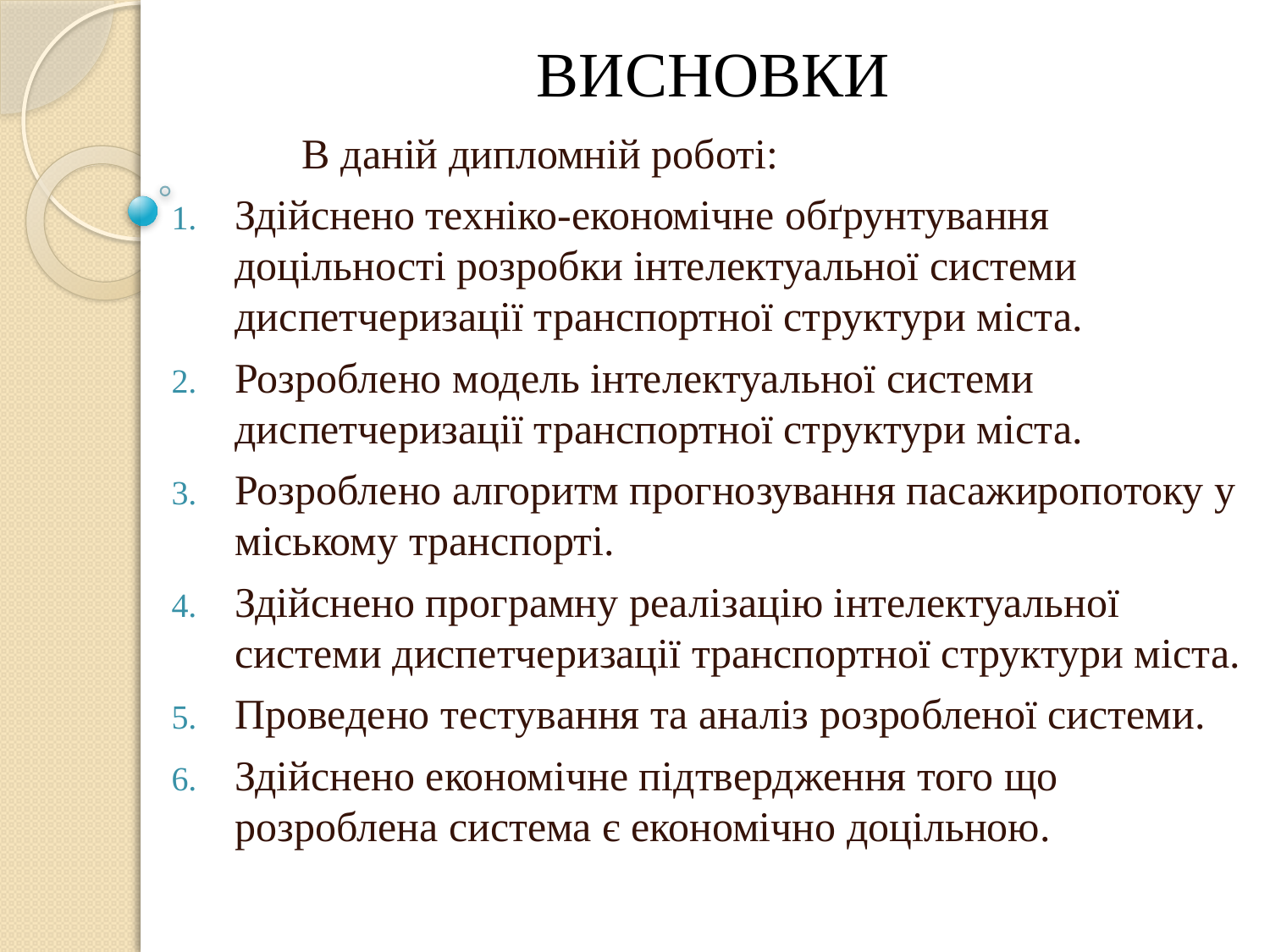

# ВИСНОВКИ
	В даній дипломній роботі:
Здійснено техніко-економічне обґрунтування доцільності розробки інтелектуальної системи диспетчеризації транспортної структури міста.
Розроблено модель інтелектуальної системи диспетчеризації транспортної структури міста.
Розроблено алгоритм прогнозування пасажиропотоку у міському транспорті.
Здійснено програмну реалізацію інтелектуальної системи диспетчеризації транспортної структури міста.
Проведено тестування та аналіз розробленої системи.
Здійснено економічне підтвердження того що розроблена система є економічно доцільною.